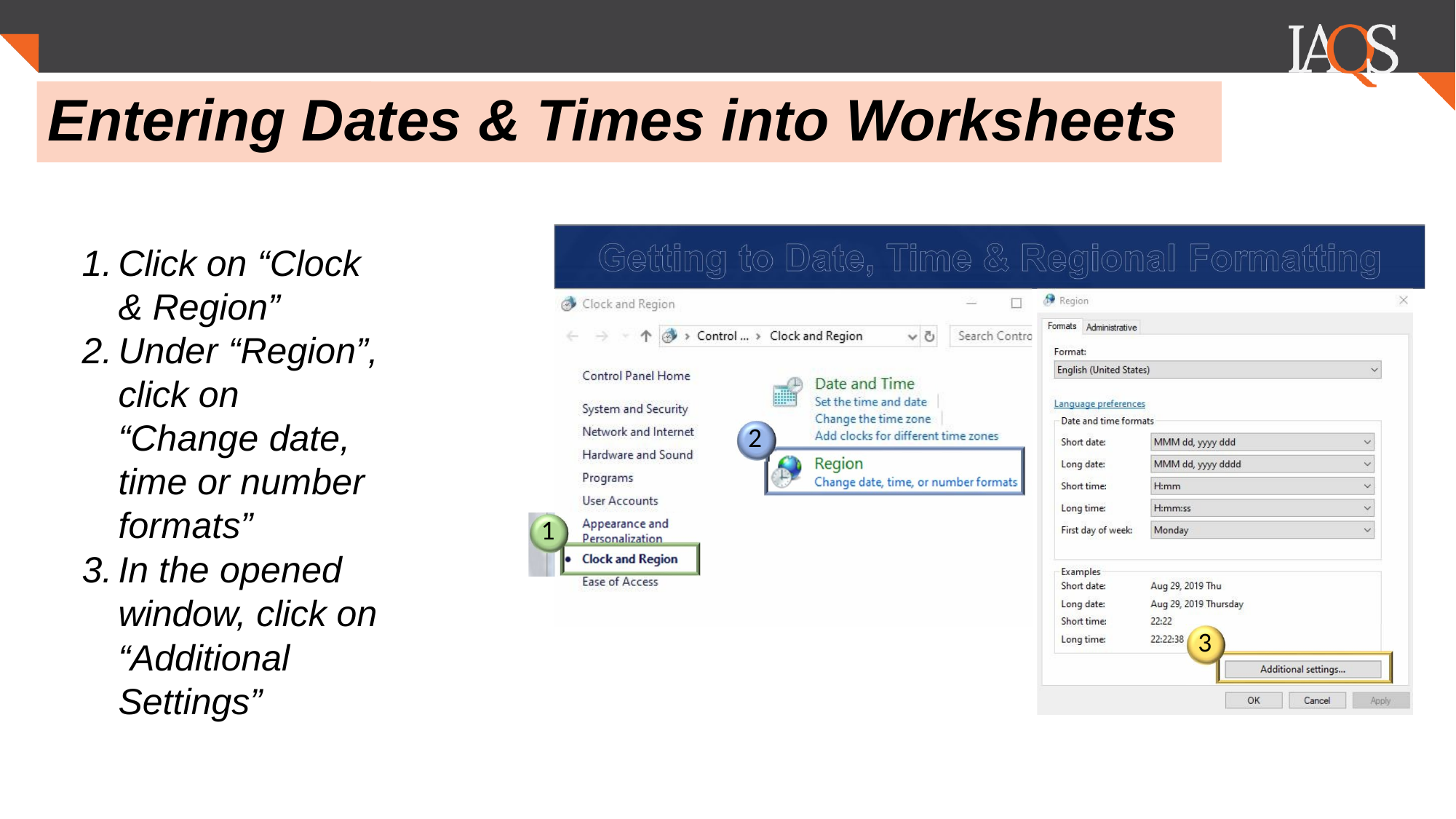

.
# Entering Dates & Times into Worksheets

Click on “Clock & Region”
Under “Region”, click on  “Change date, time or number  formats”
In the opened window, click on  “Additional Settings”

  2

  1
  3